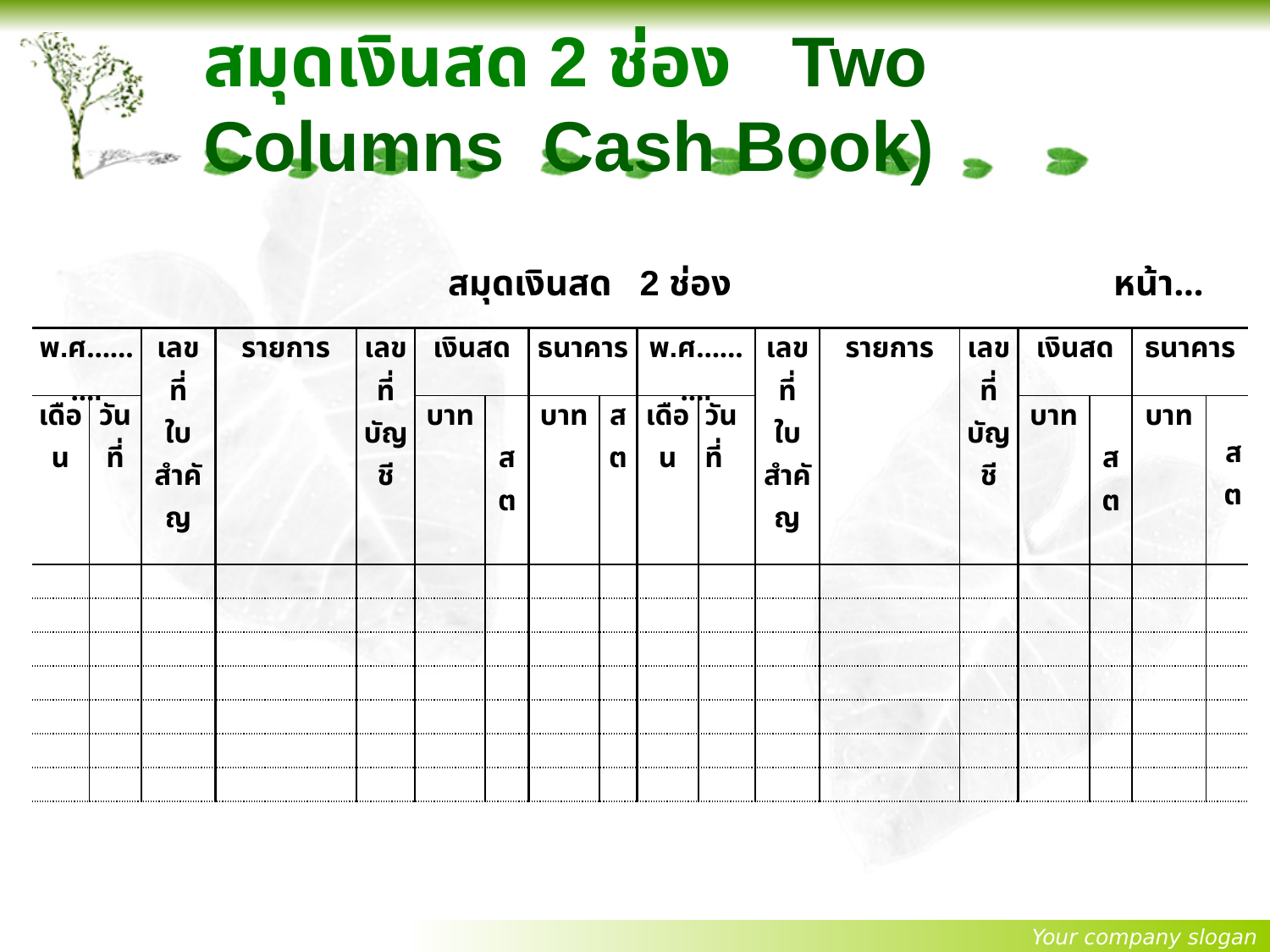

# สมุดเงินสด 2 ช่อง  (Two  Columns  Cash Book)
      สมุดเงินสด   2 ช่อง                                          หน้า…
| พ.ศ………. |  | เลขที่ ใบ สำคัญ | รายการ | เลขที่ บัญชี | เงินสด |  | ธนาคาร |  | พ.ศ………. |  | เลขที่ ใบ สำคัญ | รายการ | เลขที่ บัญชี | เงินสด |  | ธนาคาร |  |
| --- | --- | --- | --- | --- | --- | --- | --- | --- | --- | --- | --- | --- | --- | --- | --- | --- | --- |
| เดือน | วันที่ |  |  |  | บาท | สต | บาท | สต | เดือน | วันที่ |  |  |  | บาท | สต | บาท | สต |
|  |  |  |  |  |  |  |  |  |  |  |  |  |  |  |  |  |  |
|  |  |  |  |  |  |  |  |  |  |  |  |  |  |  |  |  |  |
|  |  |  |  |  |  |  |  |  |  |  |  |  |  |  |  |  |  |
|  |  |  |  |  |  |  |  |  |  |  |  |  |  |  |  |  |  |
|  |  |  |  |  |  |  |  |  |  |  |  |  |  |  |  |  |  |
|  |  |  |  |  |  |  |  |  |  |  |  |  |  |  |  |  |  |
|  |  |  |  |  |  |  |  |  |  |  |  |  |  |  |  |  |  |